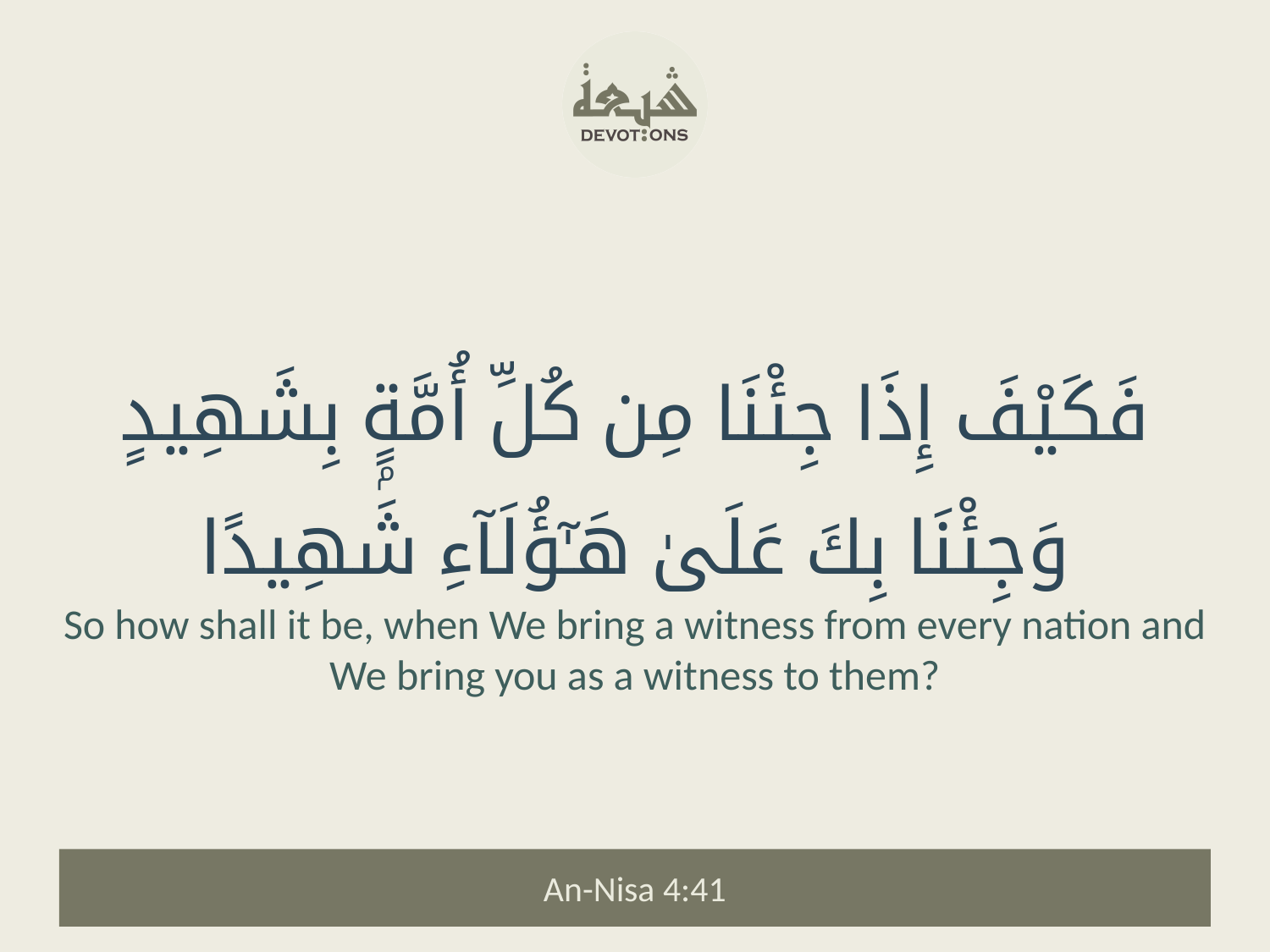

فَكَيْفَ إِذَا جِئْنَا مِن كُلِّ أُمَّةٍۭ بِشَهِيدٍ وَجِئْنَا بِكَ عَلَىٰ هَـٰٓؤُلَآءِ شَهِيدًا
So how shall it be, when We bring a witness from every nation and We bring you as a witness to them?
An-Nisa 4:41